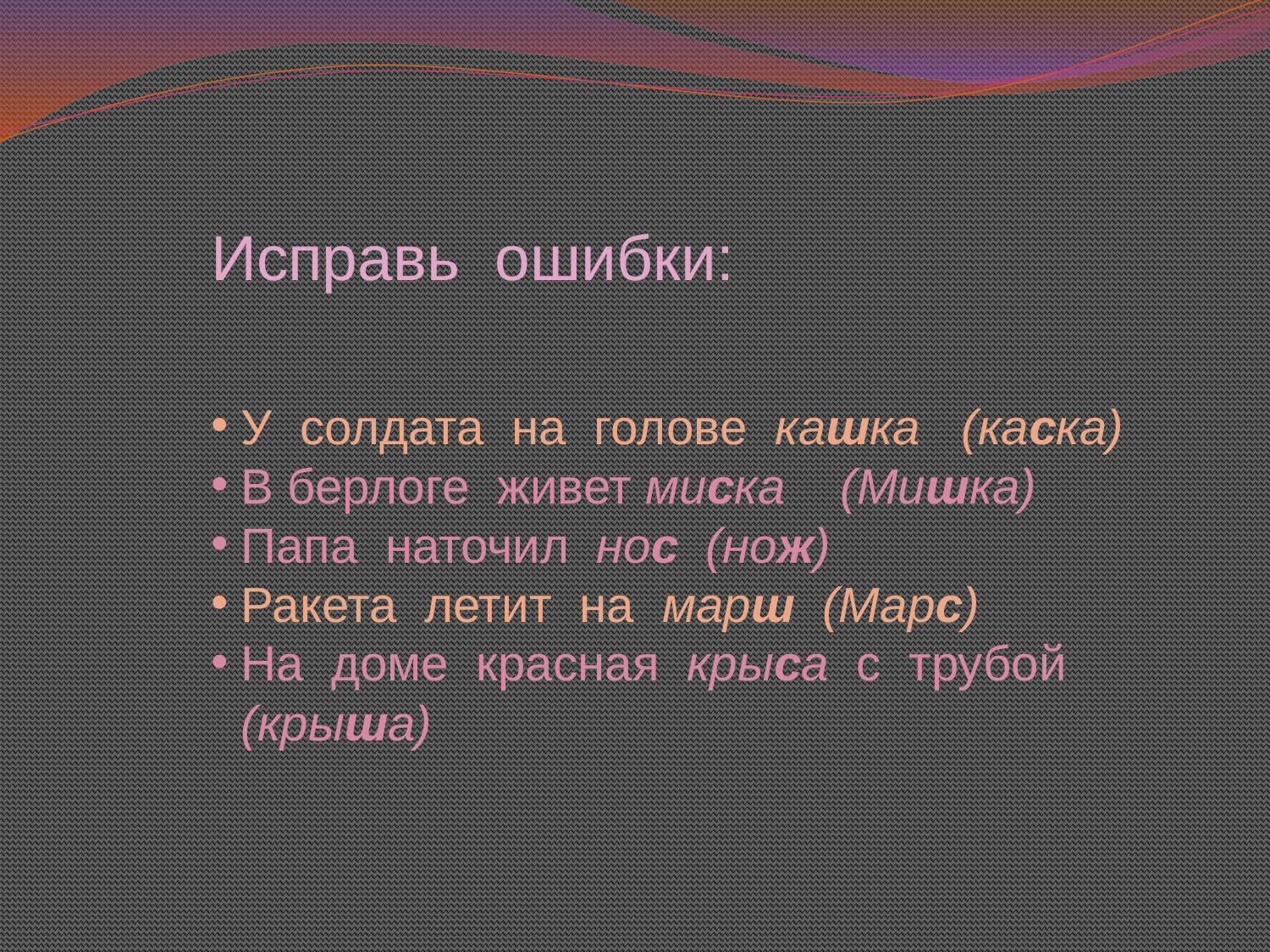

Исправь  ошибки:

У  солдата  на  голове  кашка   (каска)
В берлоге  живет миска    (Мишка)
Папа  наточил  нос  (нож)
Ракета  летит  на  марш  (Марс)
На  доме  красная  крыса  с  трубой  (крыша)